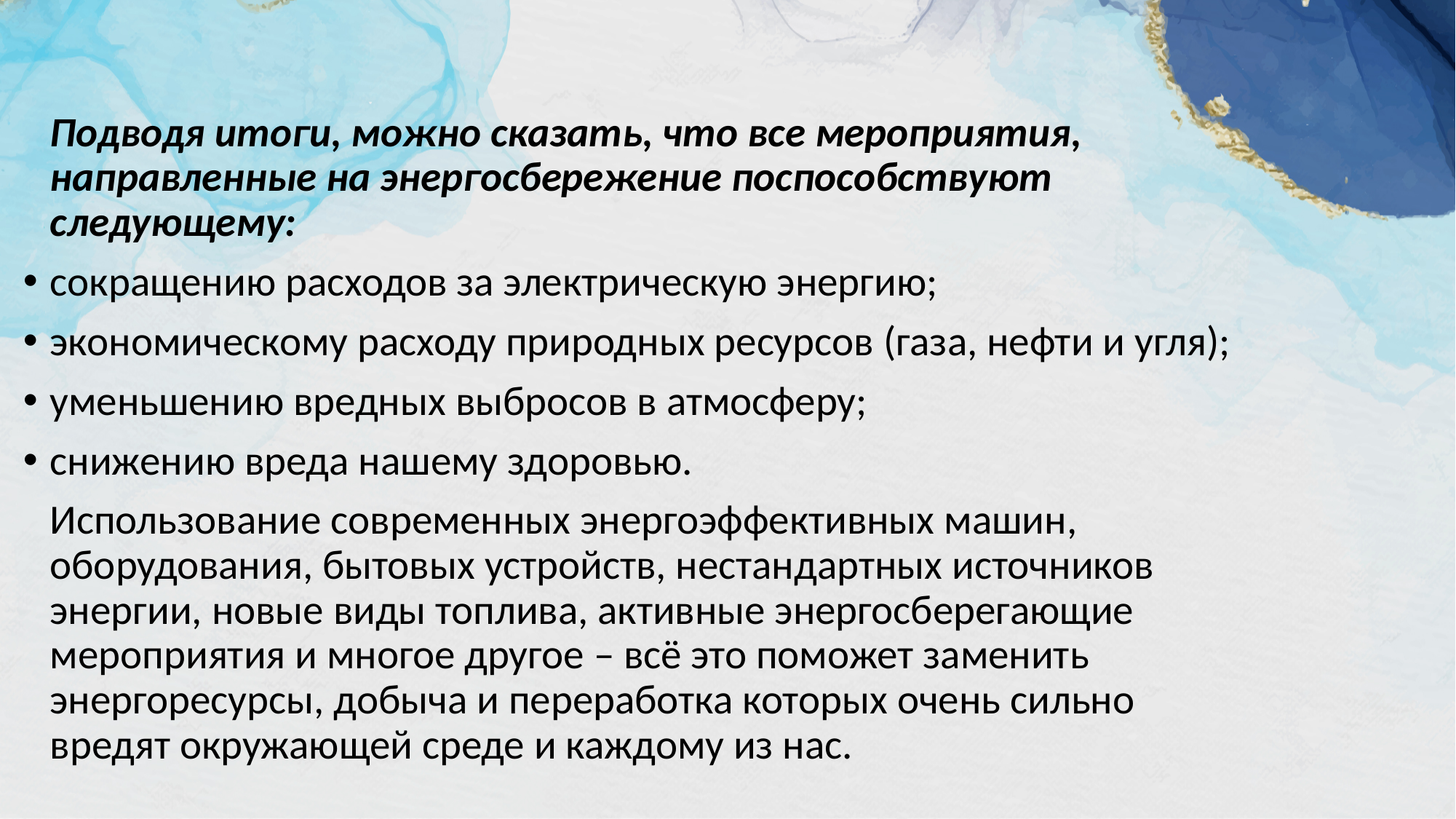

Подводя итоги, можно сказать, что все мероприятия, направленные на энергосбережение поспособствуют следующему:
сокращению расходов за электрическую энергию;
экономическому расходу природных ресурсов (газа, нефти и угля);
уменьшению вредных выбросов в атмосферу;
снижению вреда нашему здоровью.
		Использование современных энергоэффективных машин, оборудования, бытовых устройств, нестандартных источников энергии, новые виды топлива, активные энергосберегающие мероприятия и многое другое – всё это поможет заменить энергоресурсы, добыча и переработка которых очень сильно вредят окружающей среде и каждому из нас.